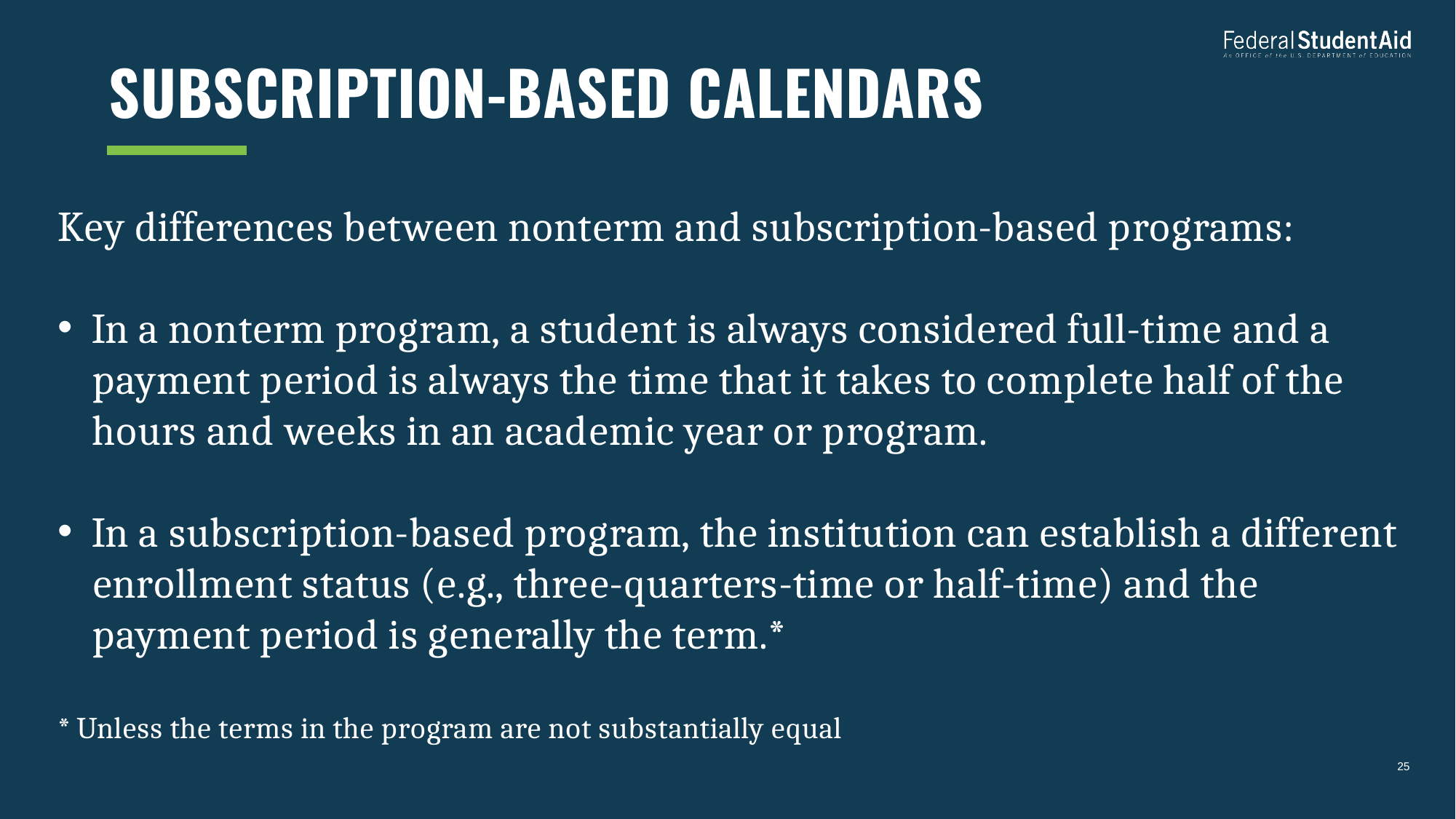

# Subscription-based CALENDARS
Key differences between nonterm and subscription-based programs:

In a nonterm program, a student is always considered full-time and a payment period is always the time that it takes to complete half of the hours and weeks in an academic year or program.

In a subscription-based program, the institution can establish a different enrollment status (e.g., three-quarters-time or half-time) and the payment period is generally the term.*

* Unless the terms in the program are not substantially equal
25